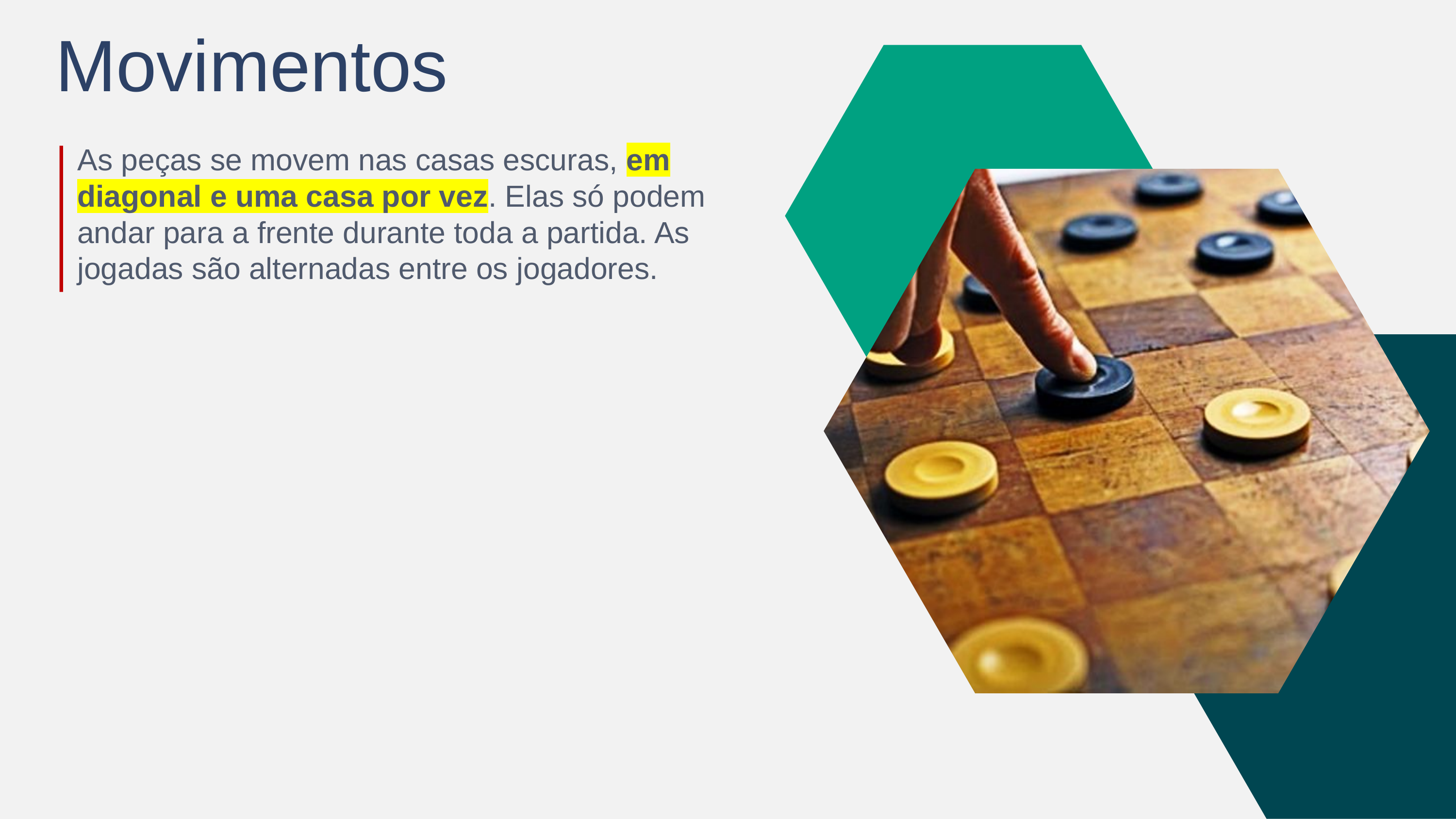

Movimentos .

As peças se movem nas casas escuras, em diagonal e uma casa por vez. Elas só podem andar para a frente durante toda a partida. As jogadas são alternadas entre os jogadores.